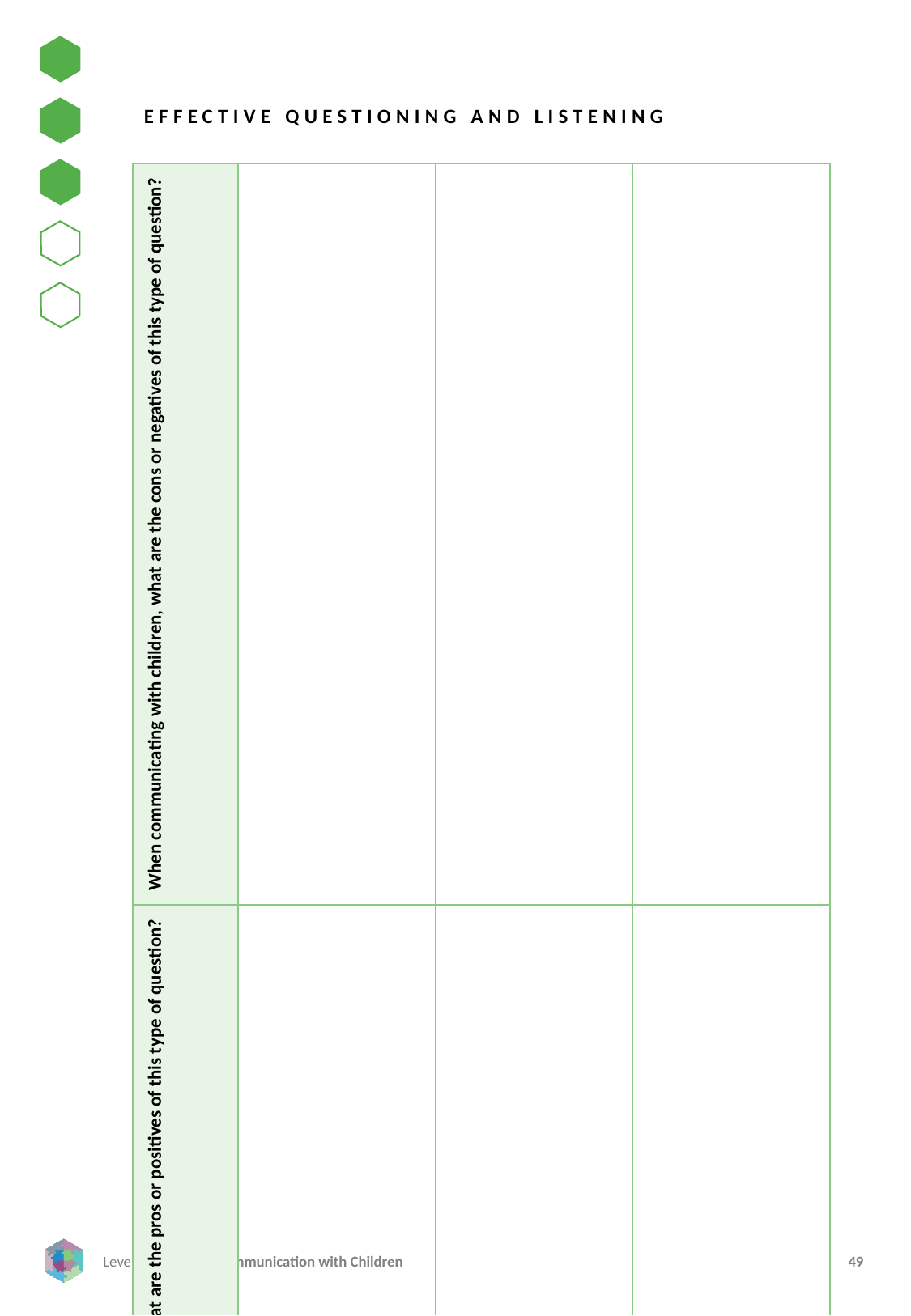

EFFECTIVE QUESTIONING AND LISTENING

| When communicating with children, what are the cons or negatives of this type of question? |  |  |  |
| --- | --- | --- | --- |
| When communicating with children, what are the pros or positives of this type of question? |  |  |  |
| Examples of this type of question |  |  |  |
| Question type | Closed question | Open question | Leading question |